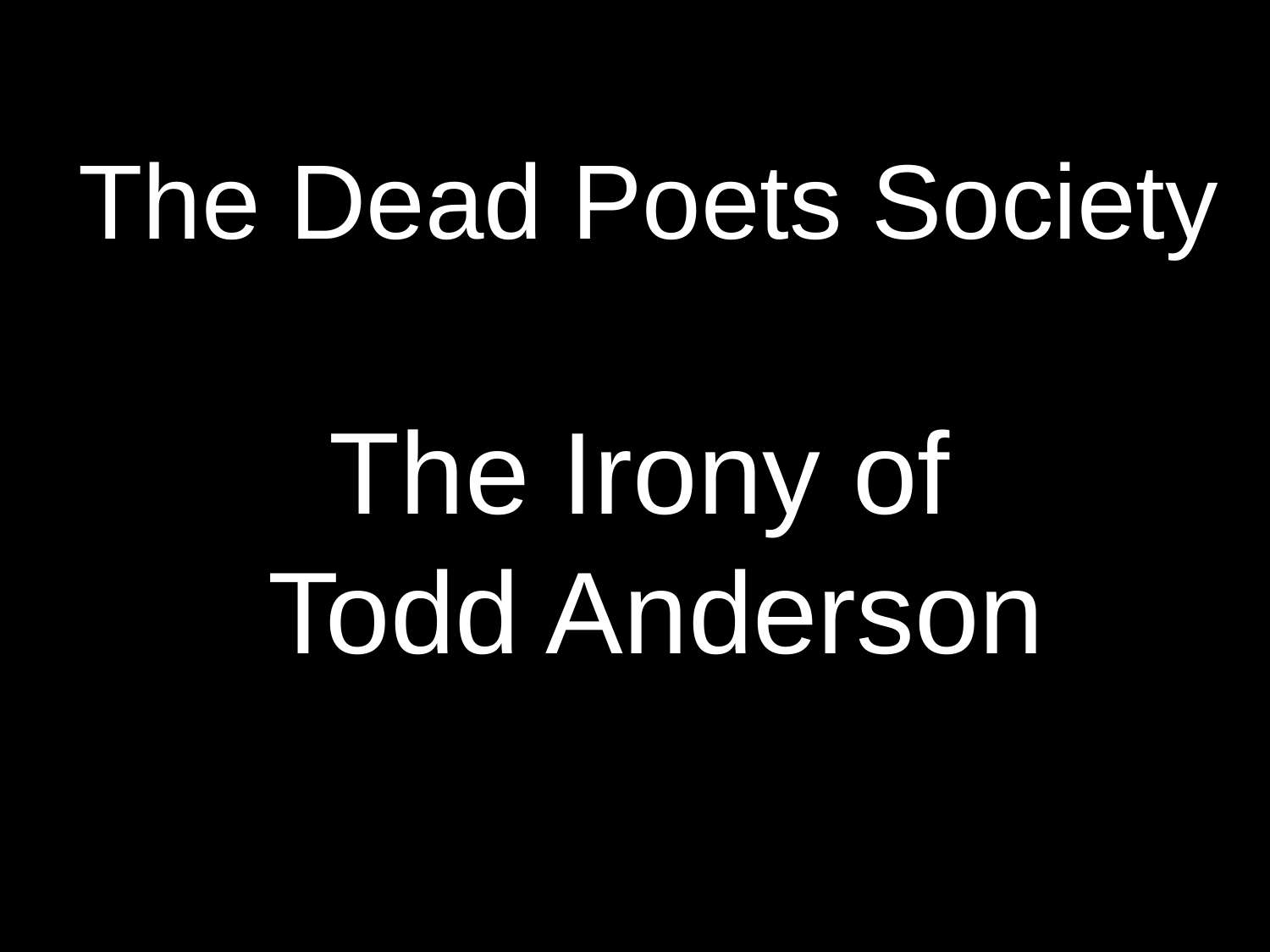

The Dead Poets Society
The Irony of
Todd Anderson